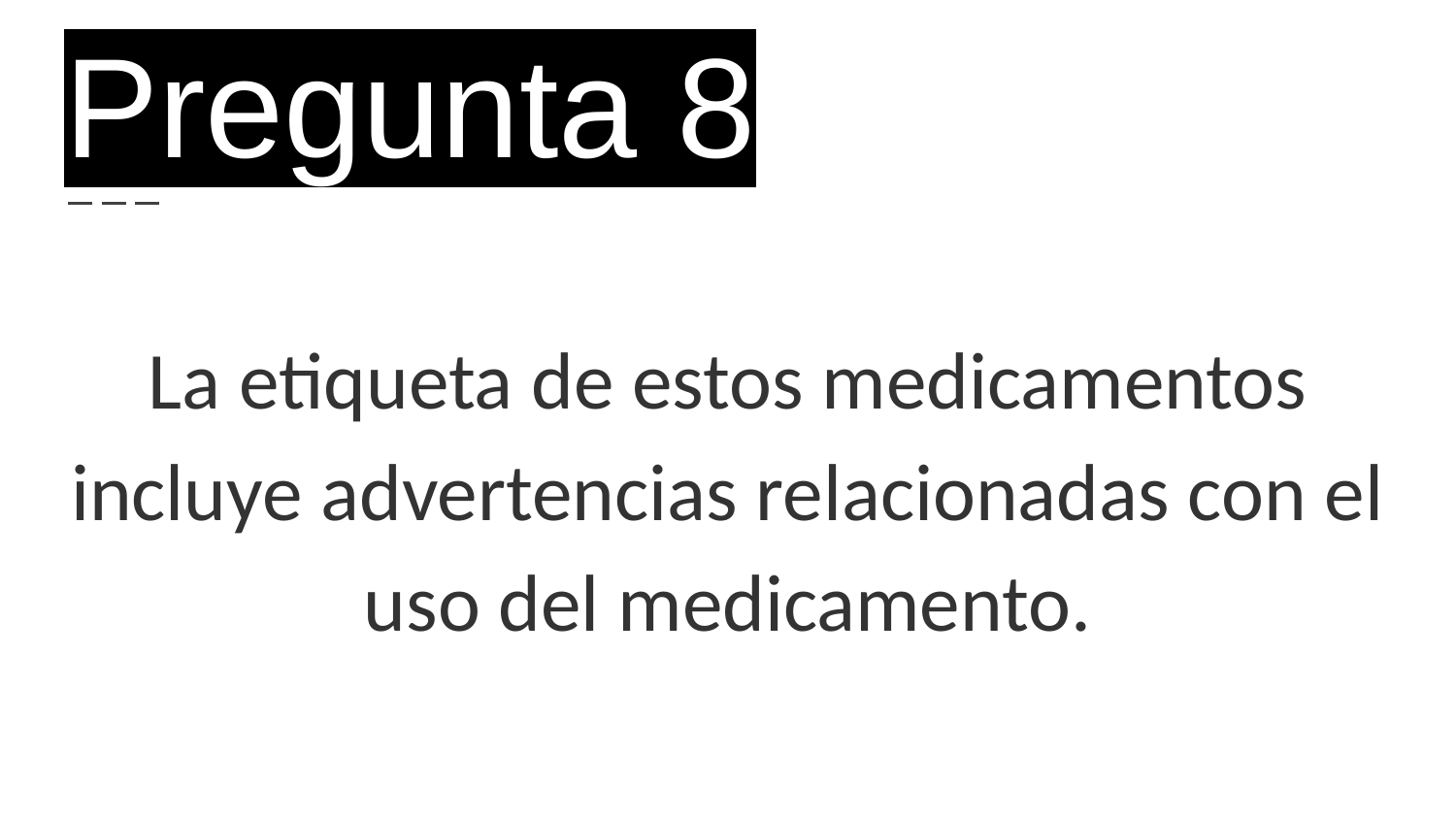

# Pregunta 8
La etiqueta de estos medicamentos incluye advertencias relacionadas con el uso del medicamento.